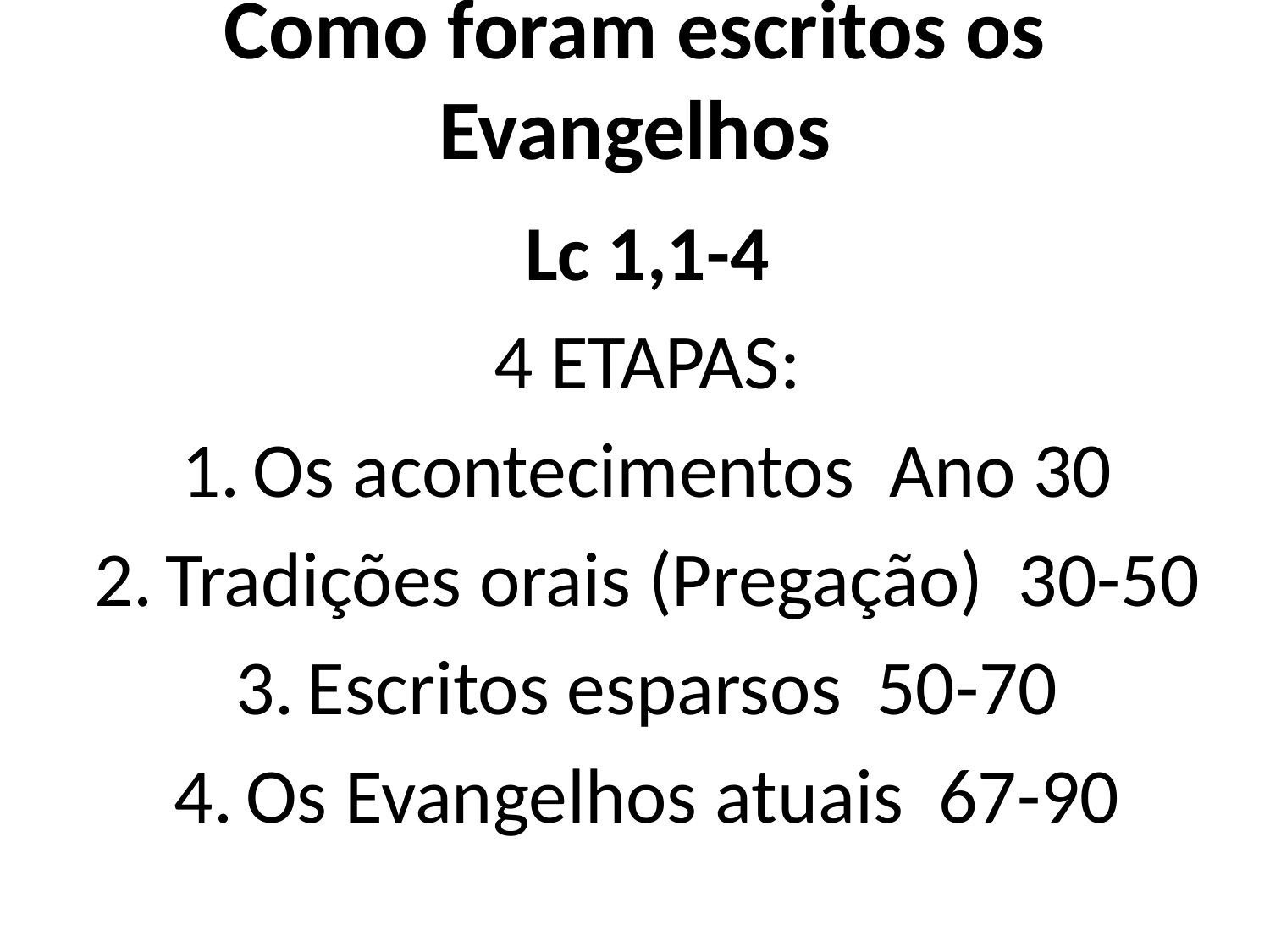

# Como foram escritos os Evangelhos
Lc 1,1-4
4 ETAPAS:
Os acontecimentos  Ano 30
Tradições orais (Pregação)  30-50
Escritos esparsos  50-70
Os Evangelhos atuais  67-90